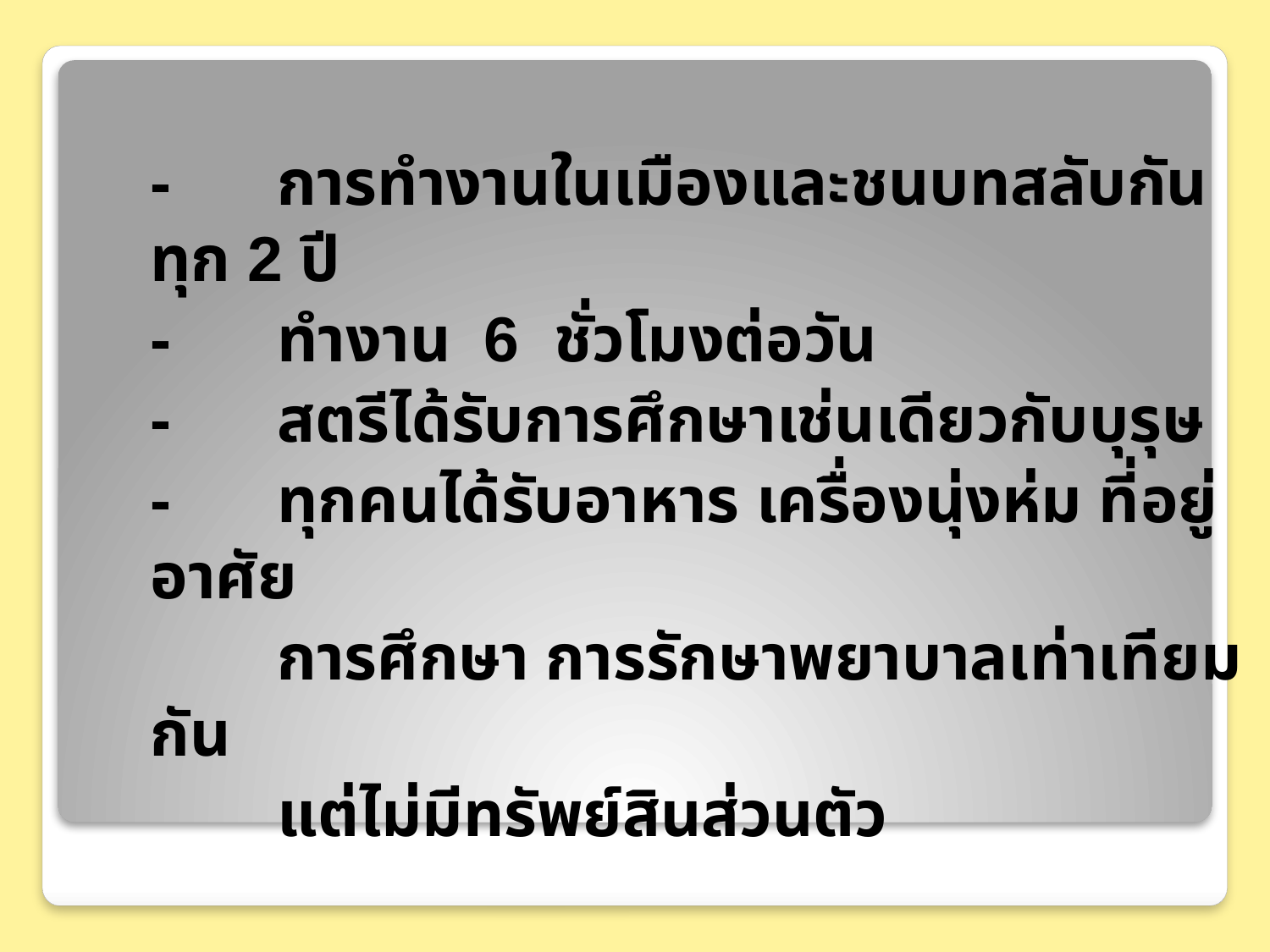

-	การทำงานในเมืองและชนบทสลับกันทุก 2 ปี
-	ทำงาน  6  ชั่วโมงต่อวัน
-	สตรีได้รับการศึกษาเช่นเดียวกับบุรุษ
-	ทุกคนได้รับอาหาร เครื่องนุ่งห่ม ที่อยู่อาศัย
	การศึกษา การรักษาพยาบาลเท่าเทียมกัน
	แต่ไม่มีทรัพย์สินส่วนตัว